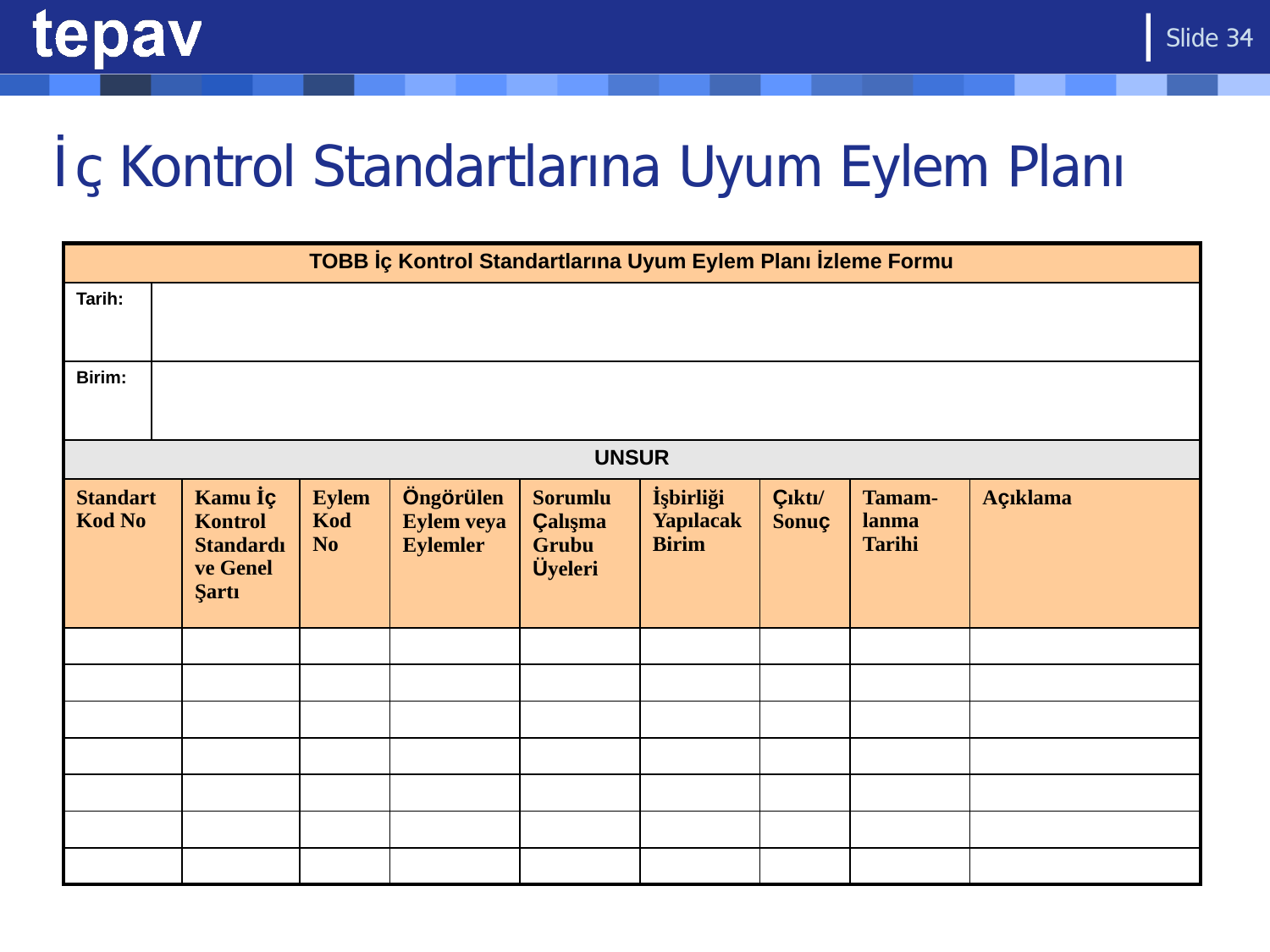

Slide 34
# İç Kontrol Standartlarına Uyum Eylem Planı
| TOBB İç Kontrol Standartlarına Uyum Eylem Planı İzleme Formu |  |  |  |  |  |  |  |  |  |
| --- | --- | --- | --- | --- | --- | --- | --- | --- | --- |
| Tarih: |  |  |  |  |  |  |  |  |  |
| Birim: |  |  |  |  |  |  |  |  |  |
| UNSUR |  |  |  |  |  |  |  |  |  |
| Standart Kod No |  | Kamu İç Kontrol Standardı ve Genel Şartı | Eylem Kod No | Öngörülen Eylem veya Eylemler | Sorumlu Çalışma Grubu Üyeleri | İşbirliği Yapılacak Birim | Çıktı/ Sonuç | Tamam-lanma Tarihi | Açıklama |
|  |  |  |  |  |  |  |  |  |  |
|  |  |  |  |  |  |  |  |  |  |
|  |  |  |  |  |  |  |  |  |  |
|  |  |  |  |  |  |  |  |  |  |
|  |  |  |  |  |  |  |  |  |  |
|  |  |  |  |  |  |  |  |  |  |
|  |  |  |  |  |  |  |  |  |  |